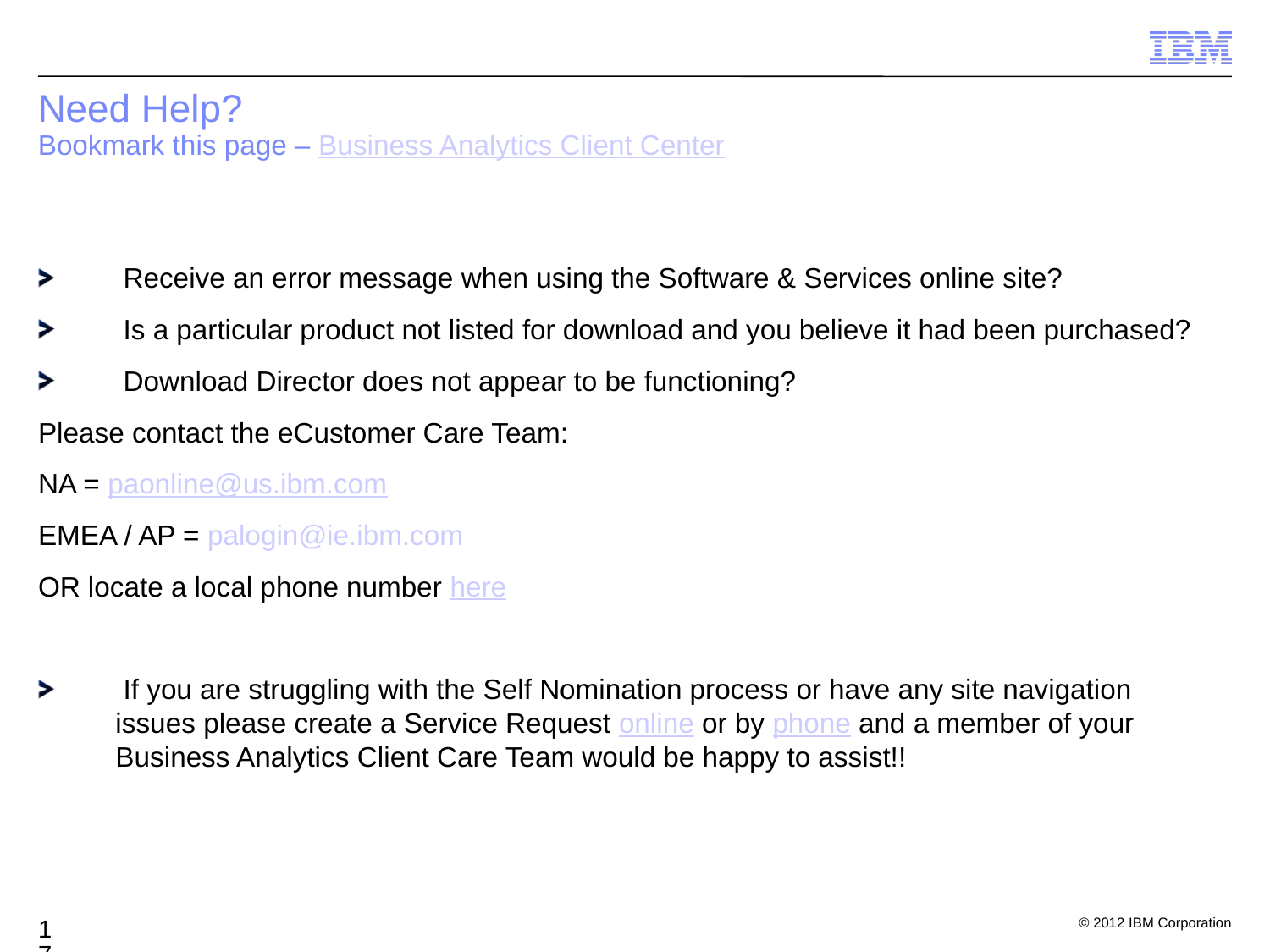

Need Help?
Bookmark this page – Business Analytics Client Center
 Receive an error message when using the Software & Services online site?
 Is a particular product not listed for download and you believe it had been purchased?
 Download Director does not appear to be functioning?
Please contact the eCustomer Care Team:
NA = paonline@us.ibm.com
EMEA / AP = palogin@ie.ibm.com
OR locate a local phone number here

 If you are struggling with the Self Nomination process or have any site navigation issues please create a Service Request online or by phone and a member of your Business Analytics Client Care Team would be happy to assist!!
17